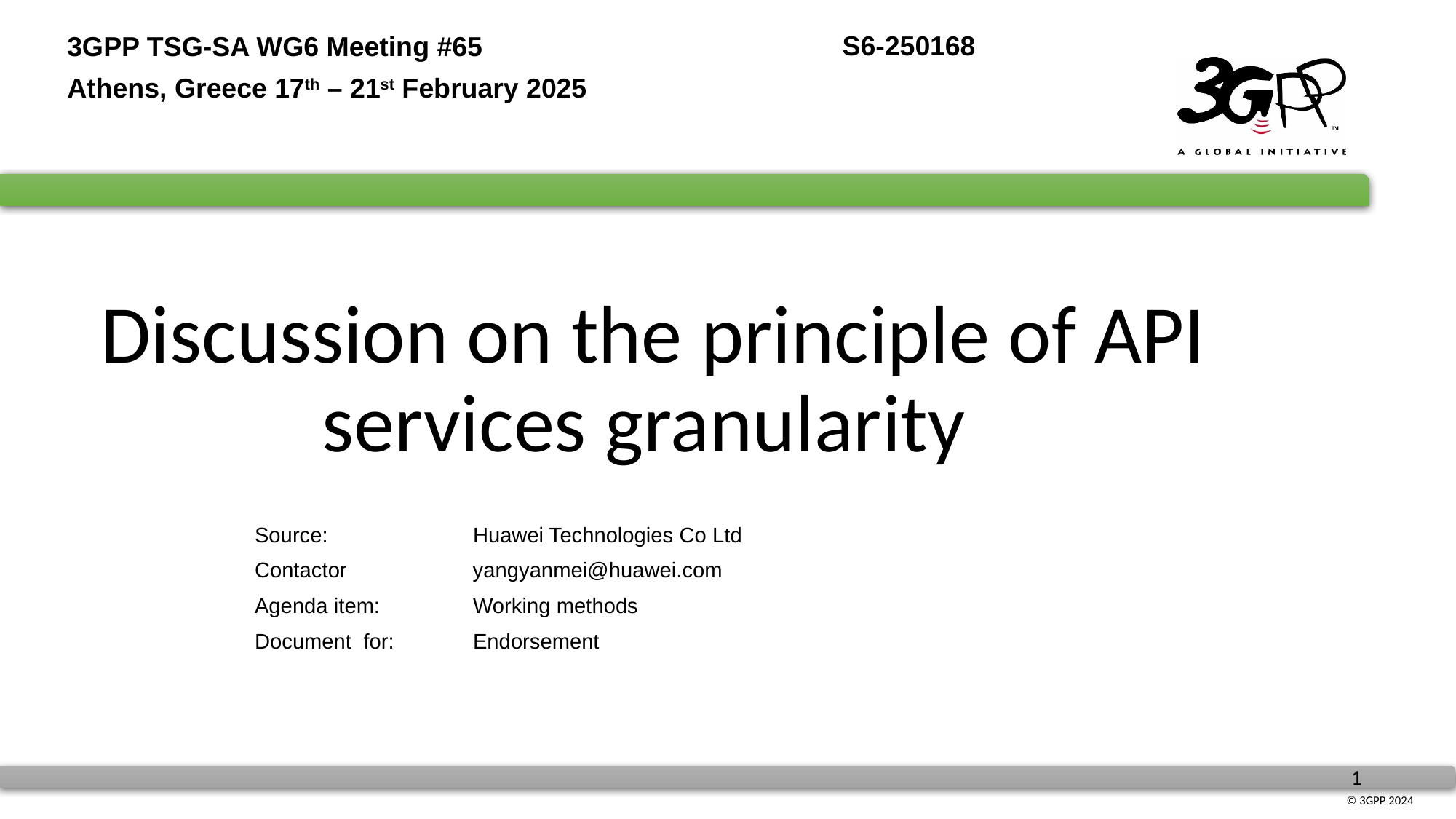

S6-250168
3GPP TSG-SA WG6 Meeting #65
Athens, Greece 17th – 21st February 2025
Discussion on the principle of API services granularity

Source: 		Huawei Technologies Co Ltd
Contactor                     yangyanmei@huawei.com
Agenda item: 	Working methods
Document  for:	Endorsement